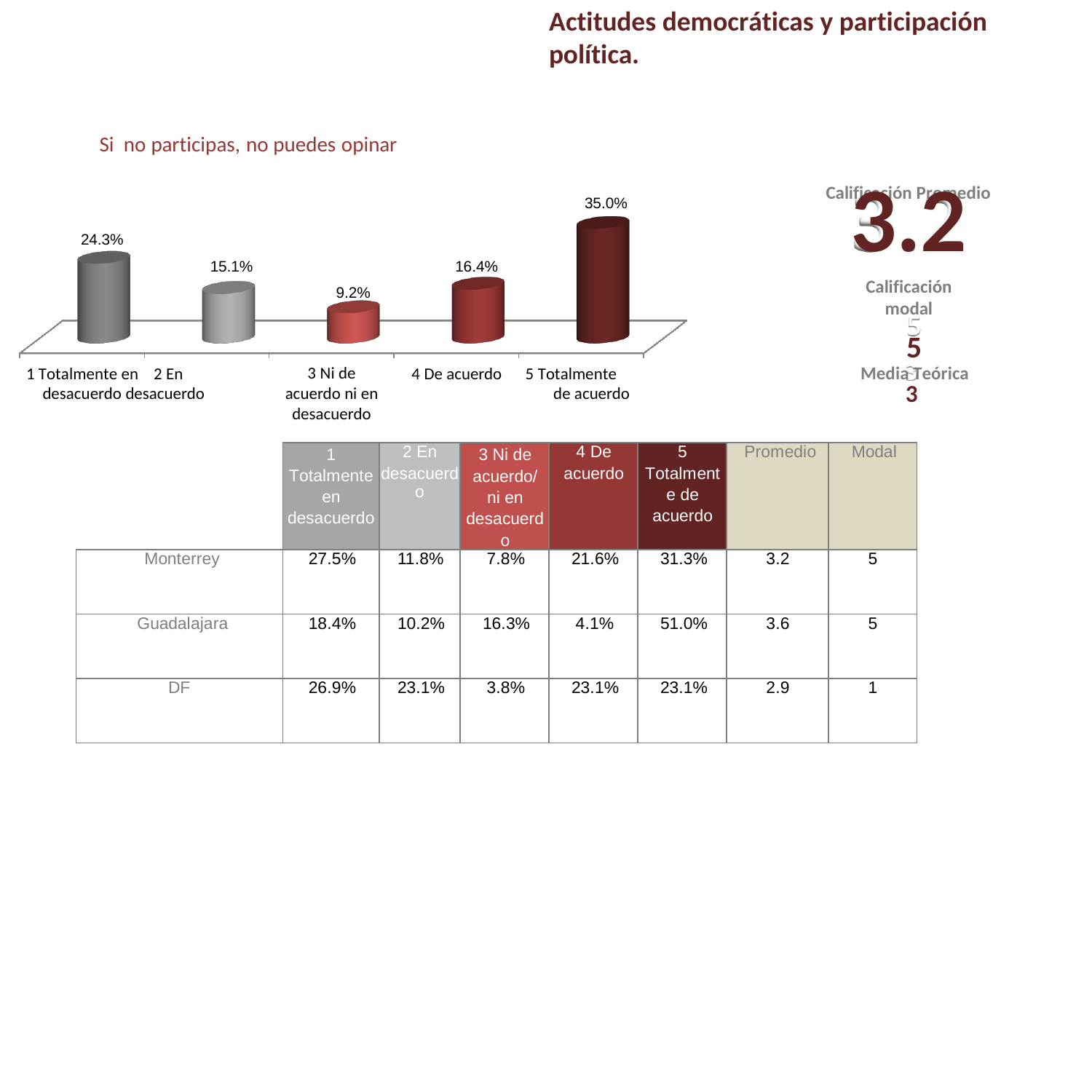

Actitudes democráticas y participación política.

Si  no participas, no puedes opinar

Calificación Promedio

3.2
Calificación modal

5
Media Teórica
3

35.0%
24.3%
15.1%
16.4%
9.2%

1 Totalmente en    2 En desacuerdo desacuerdo
5 Totalmente de acuerdo
3 Ni de acuerdo ni en desacuerdo
4 De acuerdo
|  | 1 Totalmente en desacuerdo | 2 En desacuerdo | 3 Ni de acuerdo/ ni en desacuerdo | 4 De acuerdo | 5 Totalmente de acuerdo | Promedio | Modal |
| --- | --- | --- | --- | --- | --- | --- | --- |
| Monterrey | 27.5% | 11.8% | 7.8% | 21.6% | 31.3% | 3.2 | 5 |
| Guadalajara | 18.4% | 10.2% | 16.3% | 4.1% | 51.0% | 3.6 | 5 |
| DF | 26.9% | 23.1% | 3.8% | 23.1% | 23.1% | 2.9 | 1 |